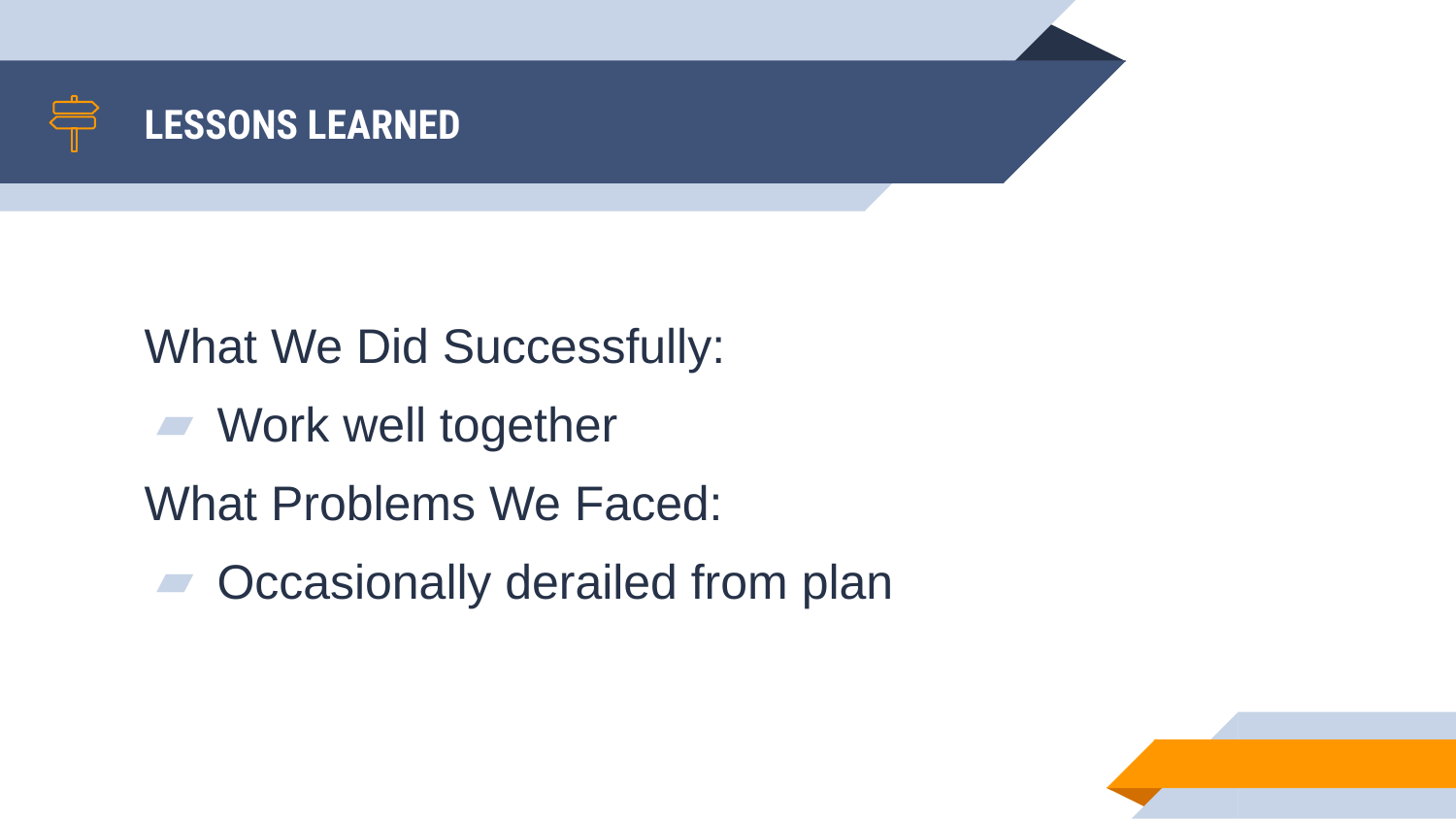

# LESSONS LEARNED

What We Did Successfully:
Work well together
What Problems We Faced:
Occasionally derailed from plan